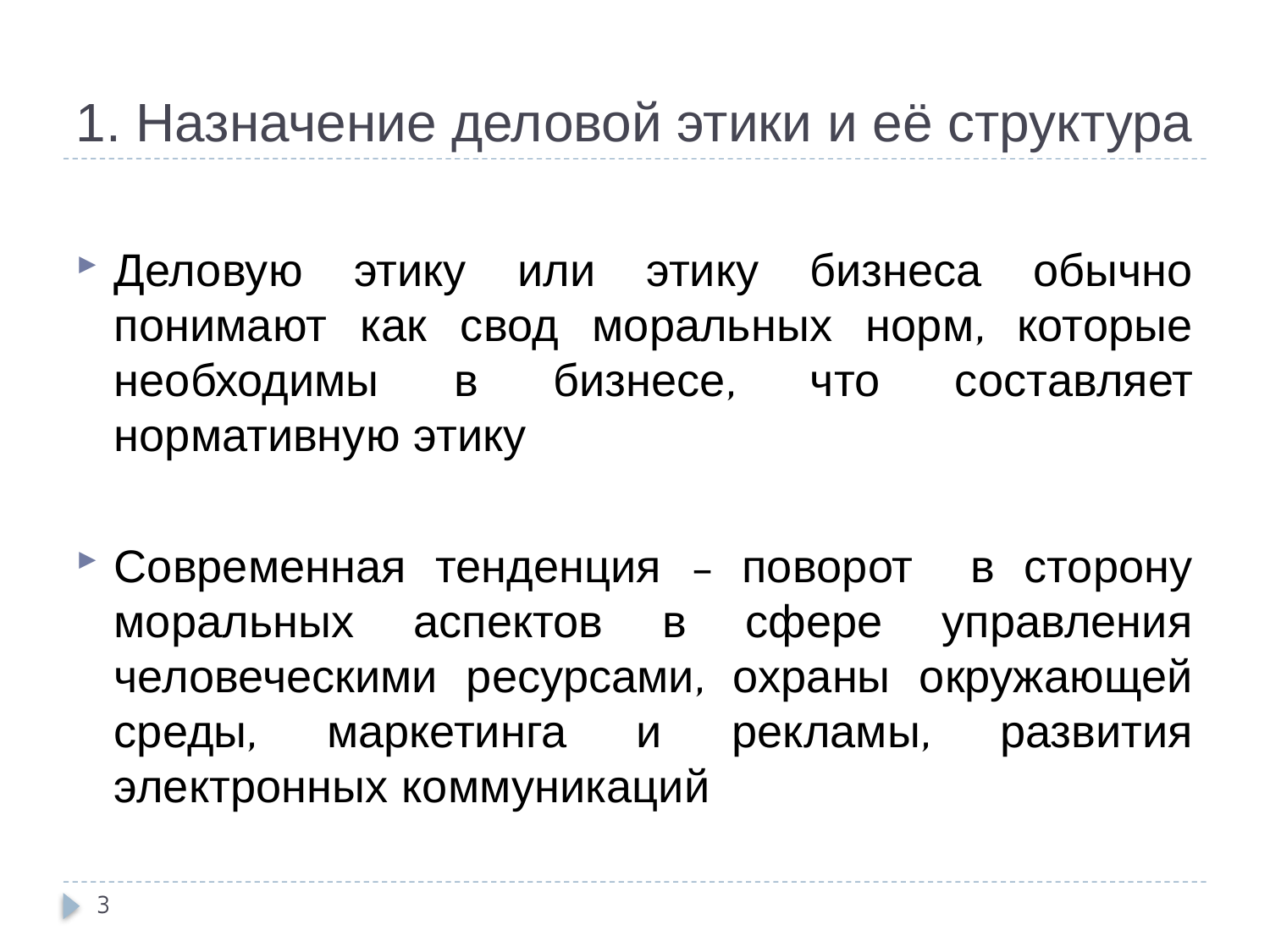

# 1. Назначение деловой этики и её структура

Деловую этику или этику бизнеса обычно понимают как свод моральных норм, которые необходимы в бизнесе, что составляет нормативную этику

Современная тенденция – поворот  в сторону моральных аспектов в сфере управления человеческими ресурсами, охраны окружающей среды, маркетинга и рекламы, развития электронных коммуникаций
3